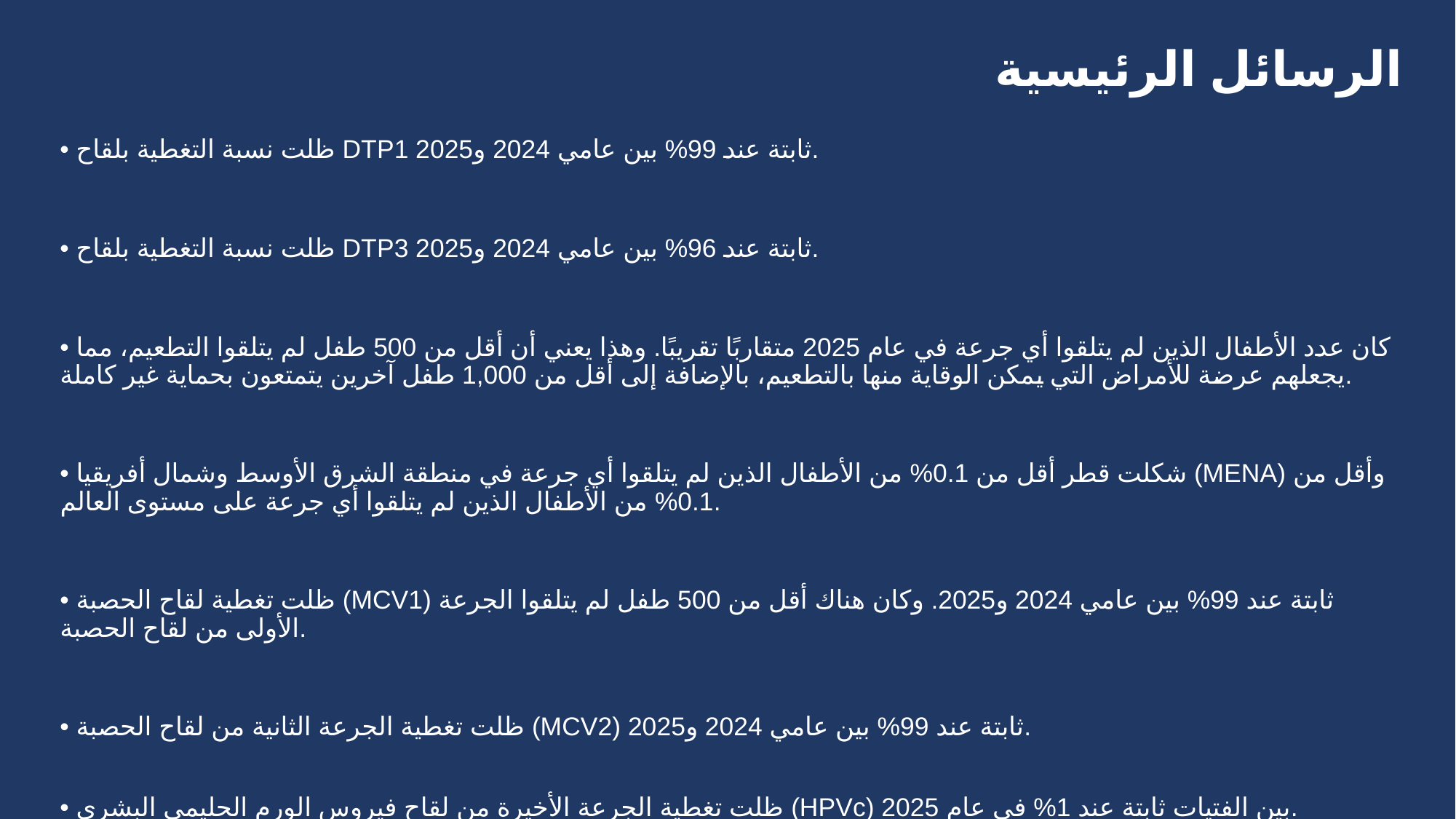

# الرسائل الرئيسية
• ظلت نسبة التغطية بلقاح DTP1 ثابتة عند 99% بين عامي 2024 و2025.

• ظلت نسبة التغطية بلقاح DTP3 ثابتة عند 96% بين عامي 2024 و2025.

• كان عدد الأطفال الذين لم يتلقوا أي جرعة في عام 2025 متقاربًا تقريبًا. وهذا يعني أن أقل من 500 طفل لم يتلقوا التطعيم، مما يجعلهم عرضة للأمراض التي يمكن الوقاية منها بالتطعيم، بالإضافة إلى أقل من 1,000 طفل آخرين يتمتعون بحماية غير كاملة.

• شكلت قطر أقل من 0.1% من الأطفال الذين لم يتلقوا أي جرعة في منطقة الشرق الأوسط وشمال أفريقيا (MENA) وأقل من 0.1% من الأطفال الذين لم يتلقوا أي جرعة على مستوى العالم.

• ظلت تغطية لقاح الحصبة (MCV1) ثابتة عند 99% بين عامي 2024 و2025. وكان هناك أقل من 500 طفل لم يتلقوا الجرعة الأولى من لقاح الحصبة.

• ظلت تغطية الجرعة الثانية من لقاح الحصبة (MCV2) ثابتة عند 99% بين عامي 2024 و2025.

• ظلت تغطية الجرعة الأخيرة من لقاح فيروس الورم الحليمي البشري (HPVc) بين الفتيات ثابتة عند 1% في عام 2025.